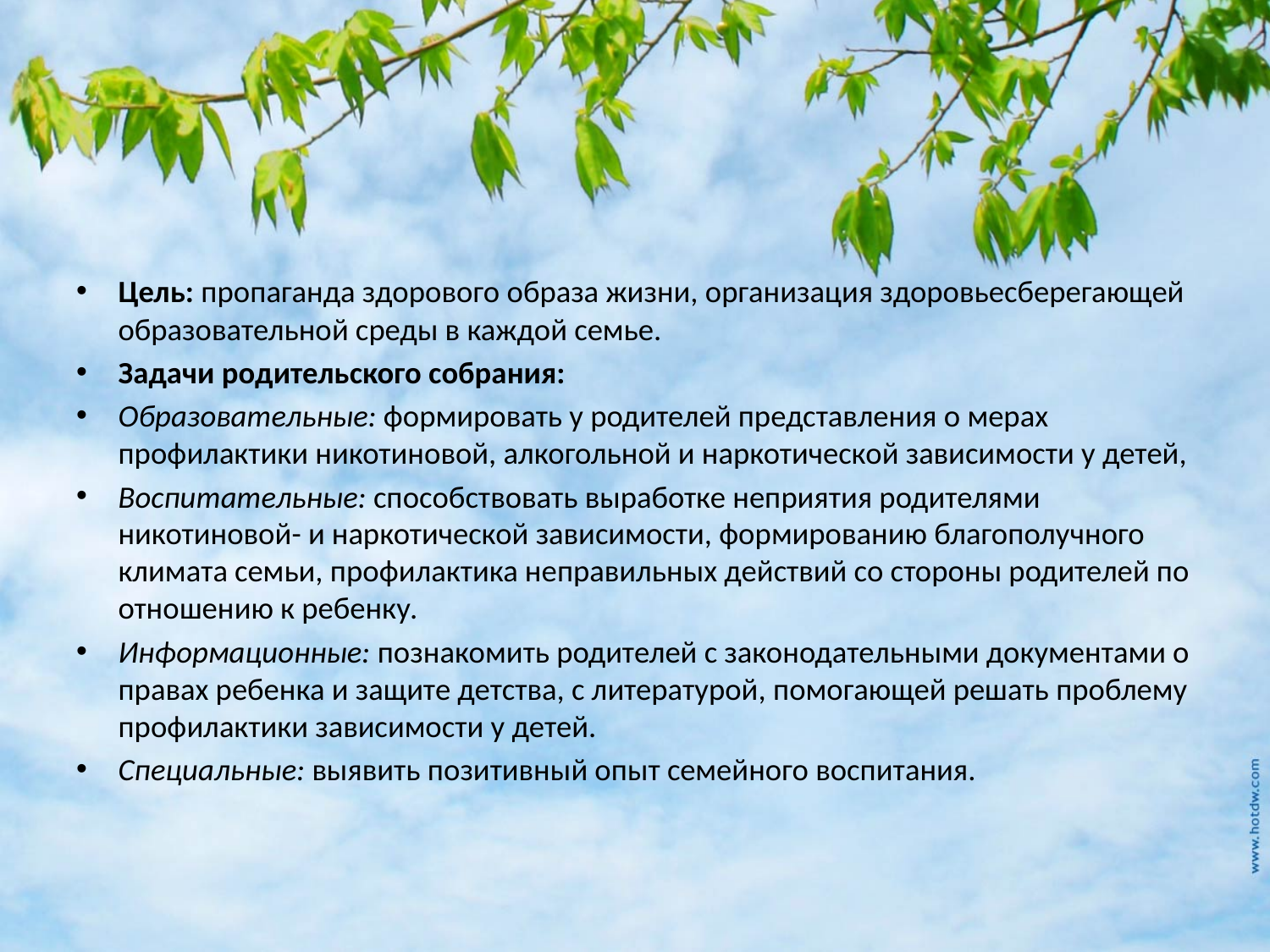

#

Цель: пропаганда здорового образа жизни, организация здоровьесберегающей образовательной среды в каждой семье.
Задачи родительского собрания:
Образовательные: формировать у родителей представления о мерах профилактики никотиновой, алкогольной и наркотической зависимости у детей,
Воспитательные: способствовать выработке неприятия родителями никотиновой- и наркотической зависимости, формированию благополучного климата семьи, профилактика неправильных действий со стороны родителей по отношению к ребенку.
Информационные: познакомить родителей с законодательными документами о правах ребенка и защите детства, с литературой, помогающей решать проблему профилактики зависимости у детей.
Специальные: выявить позитивный опыт семейного воспитания.